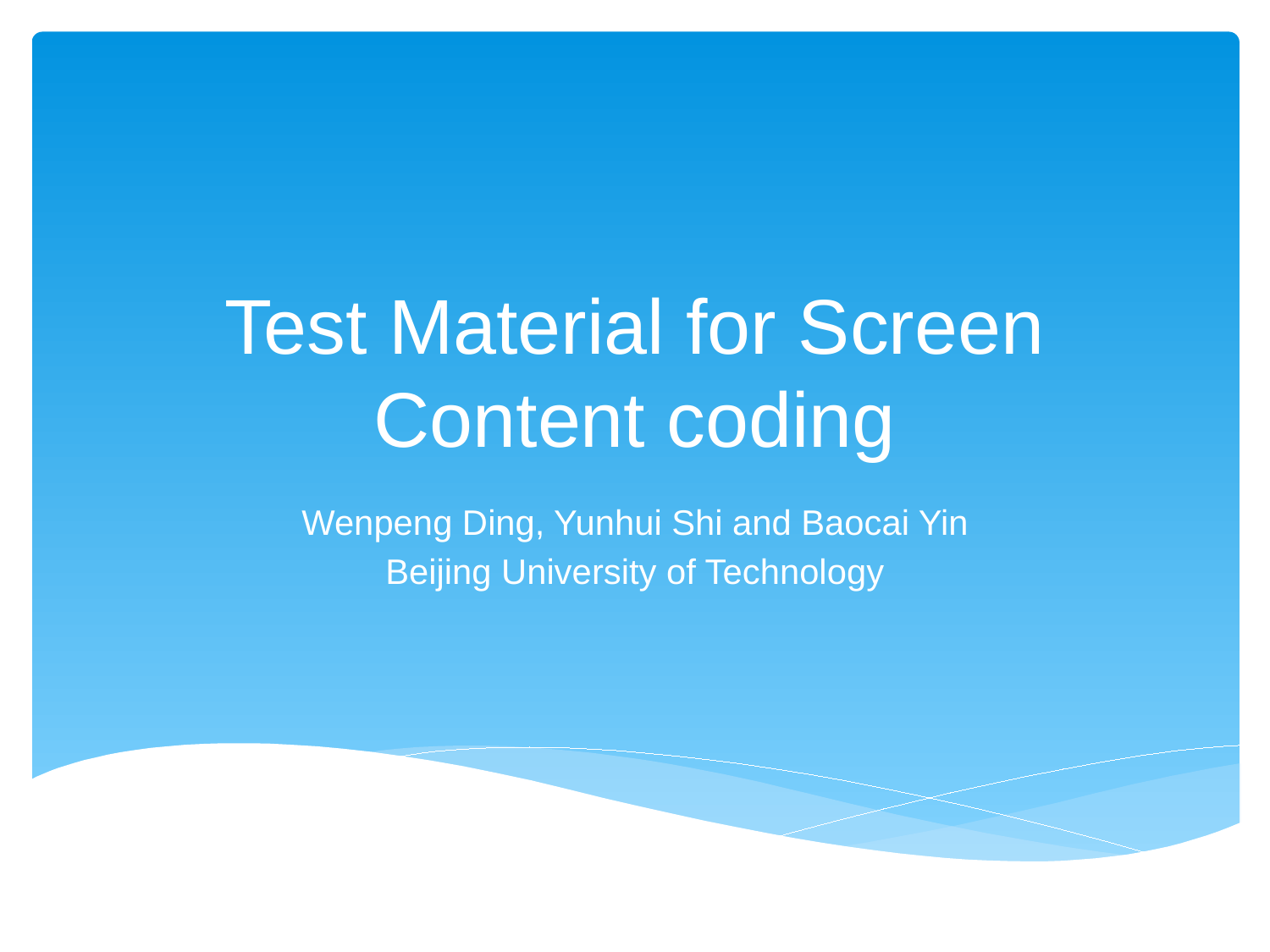

# Test Material for Screen Content coding
Wenpeng Ding, Yunhui Shi and Baocai Yin
Beijing University of Technology